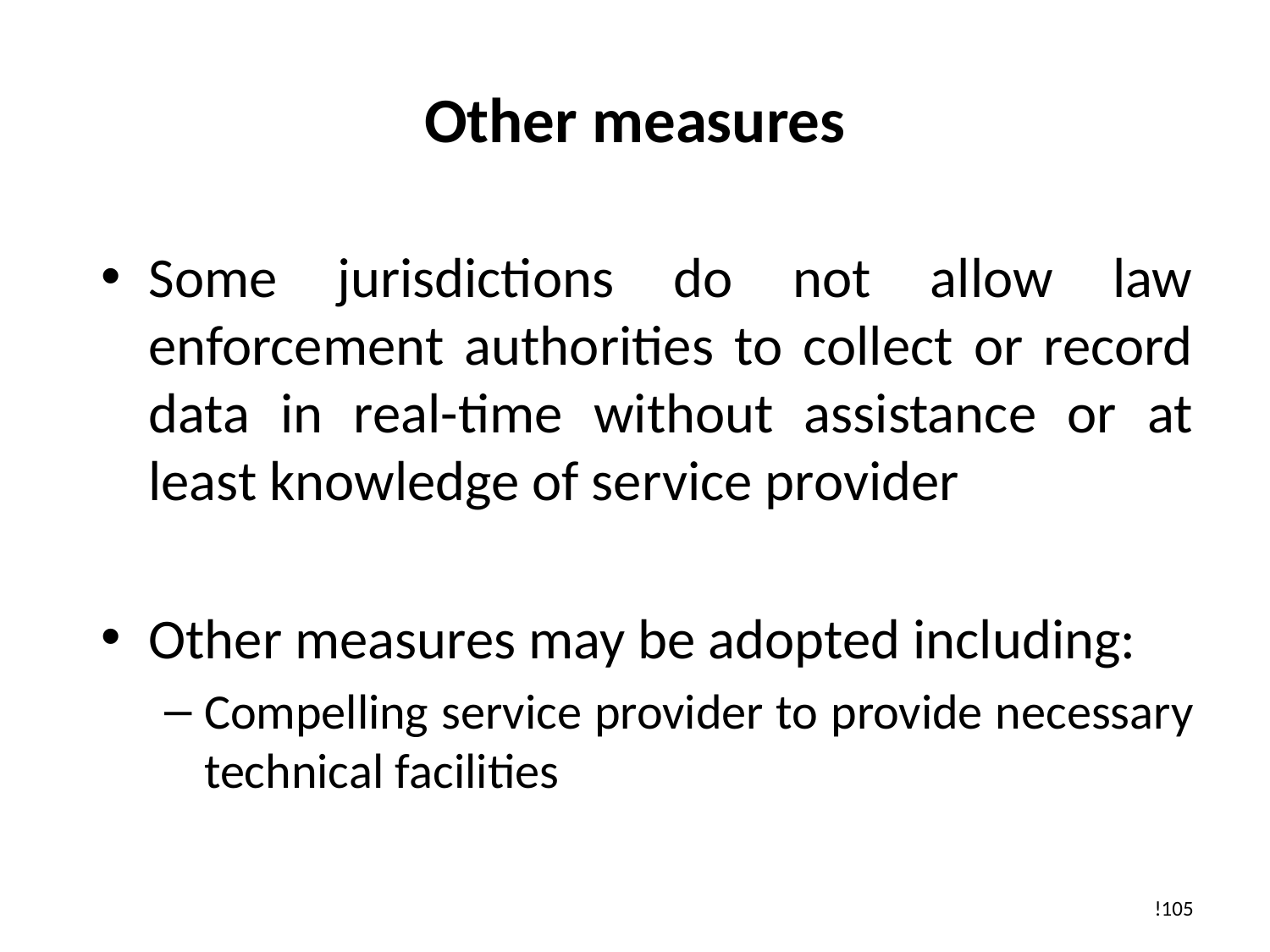

# Other measures
Some jurisdictions do not allow law enforcement authorities to collect or record data in real-time without assistance or at least knowledge of service provider

Other measures may be adopted including:
Compelling service provider to provide necessary technical facilities
!105